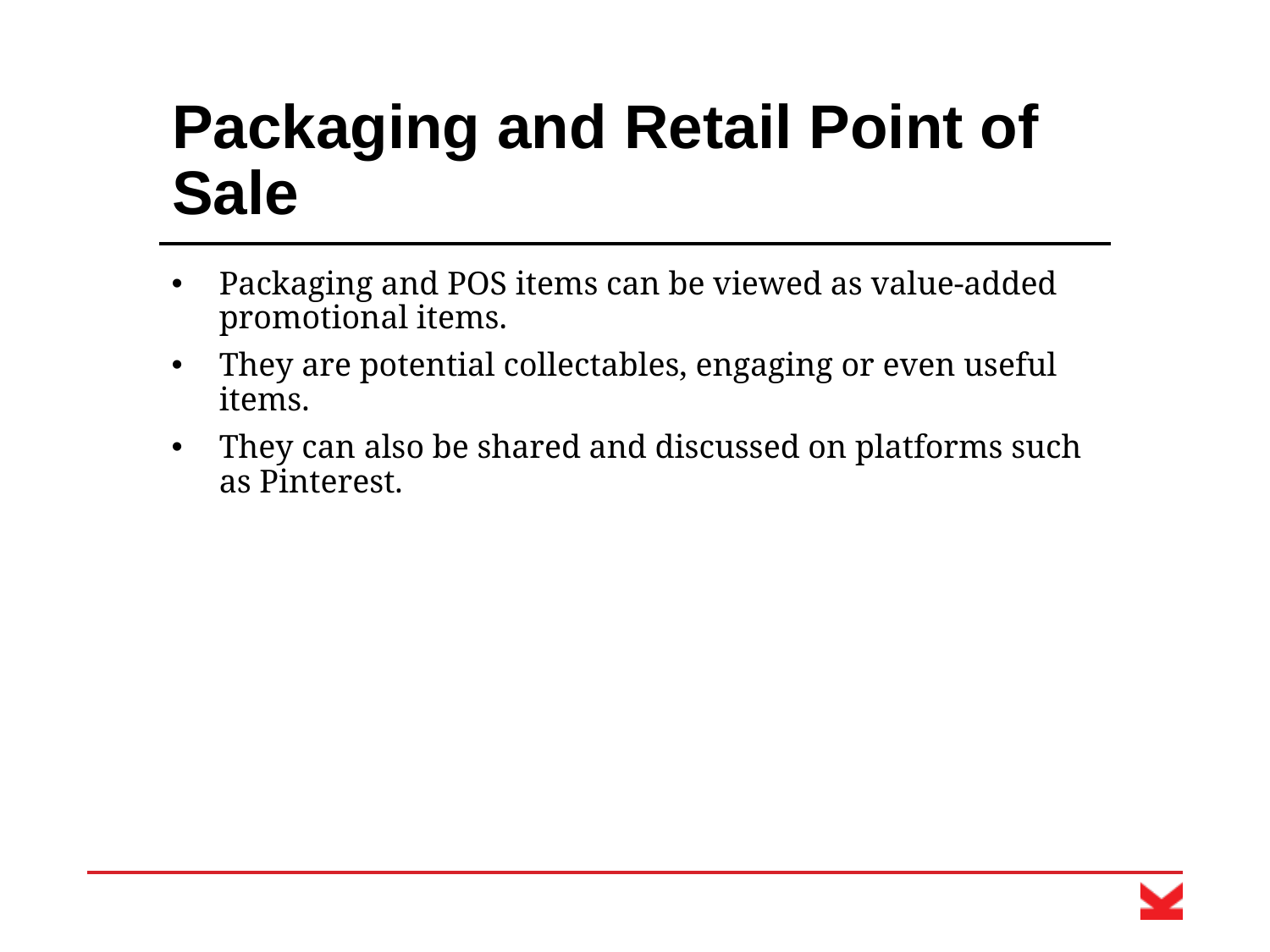

# Packaging and Retail Point of Sale
Packaging and POS items can be viewed as value-added promotional items.
They are potential collectables, engaging or even useful items.
They can also be shared and discussed on platforms such as Pinterest.